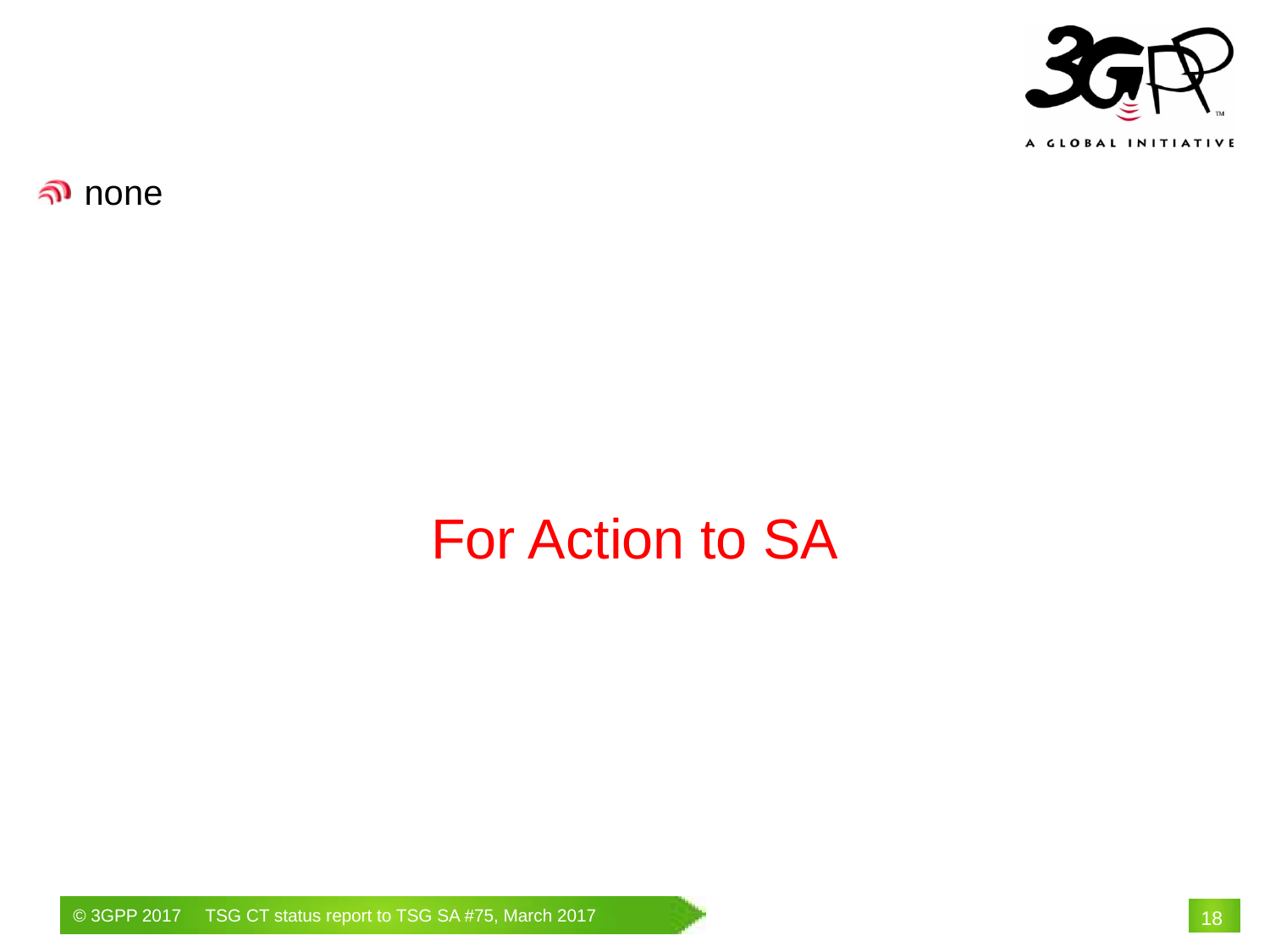

# For Action to SA
none

18